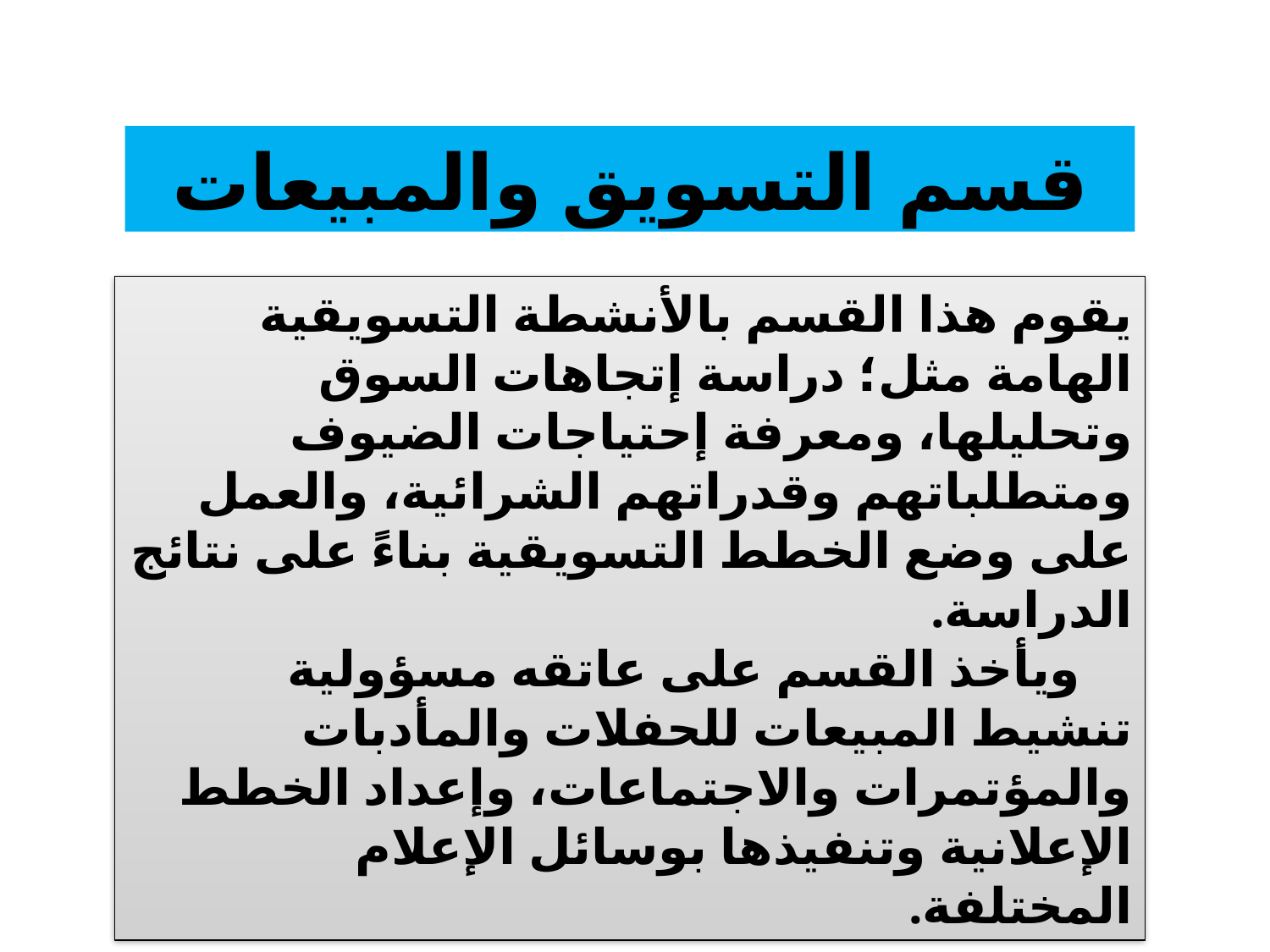

قسم التسويق والمبيعات
يقوم هذا القسم بالأنشطة التسويقية الهامة مثل؛ دراسة إتجاهات السوق وتحليلها، ومعرفة إحتياجات الضيوف ومتطلباتهم وقدراتهم الشرائية، والعمل على وضع الخطط التسويقية بناءً على نتائج الدراسة.
    ويأخذ القسم على عاتقه مسؤولية تنشيط المبيعات للحفلات والمأدبات والمؤتمرات والاجتماعات، وإعداد الخطط الإعلانية وتنفيذها بوسائل الإعلام المختلفة.